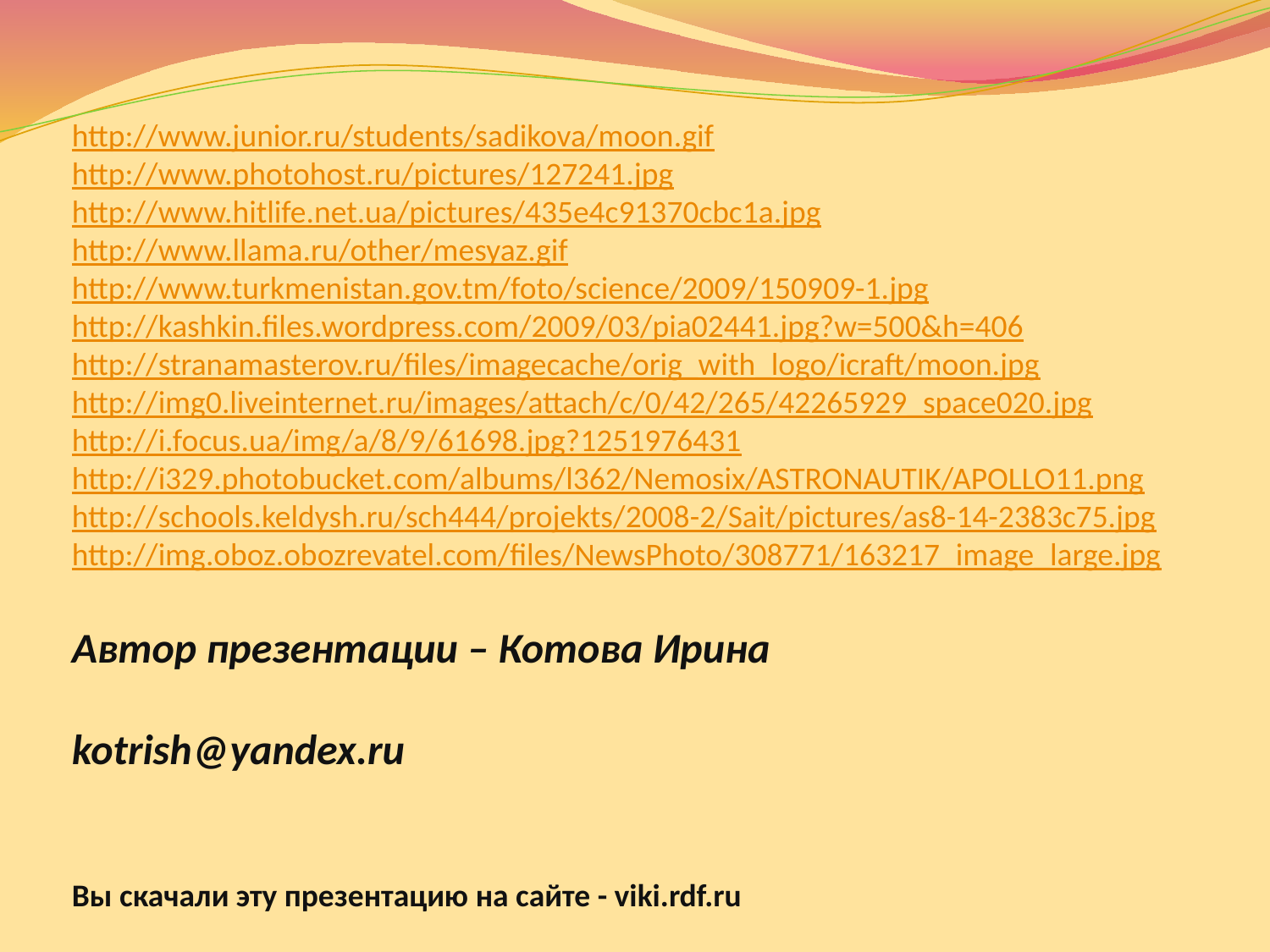

http://www.junior.ru/students/sadikova/moon.gif
http://www.photohost.ru/pictures/127241.jpg
http://www.hitlife.net.ua/pictures/435e4c91370cbc1a.jpg
http://www.llama.ru/other/mesyaz.gif
http://www.turkmenistan.gov.tm/foto/science/2009/150909-1.jpg
http://kashkin.files.wordpress.com/2009/03/pia02441.jpg?w=500&h=406
http://stranamasterov.ru/files/imagecache/orig_with_logo/icraft/moon.jpg
http://img0.liveinternet.ru/images/attach/c/0/42/265/42265929_space020.jpg
http://i.focus.ua/img/a/8/9/61698.jpg?1251976431
http://i329.photobucket.com/albums/l362/Nemosix/ASTRONAUTIK/APOLLO11.png
http://schools.keldysh.ru/sch444/projekts/2008-2/Sait/pictures/as8-14-2383c75.jpg
http://img.oboz.obozrevatel.com/files/NewsPhoto/308771/163217_image_large.jpg

Автор презентации – Котова Ирина
kotrish@yandex.ru

Вы скачали эту презентацию на сайте - viki.rdf.ru